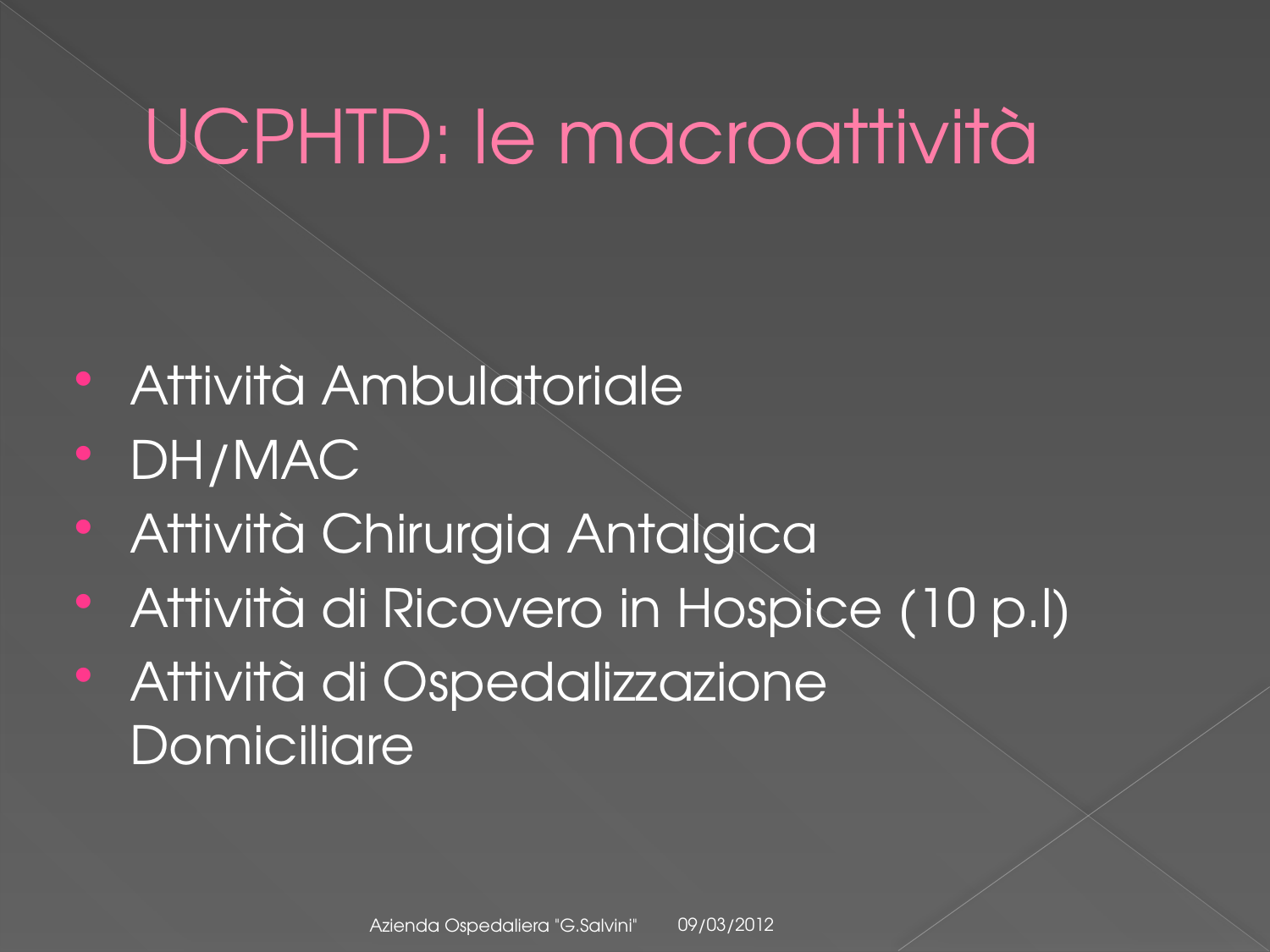

# UCPHTD: le macroattività
Attività Ambulatoriale
DH/MAC
Attività Chirurgia Antalgica
Attività di Ricovero in Hospice (10 p.l)
Attività di Ospedalizzazione Domiciliare
09/03/2012
Azienda Ospedaliera "G.Salvini"